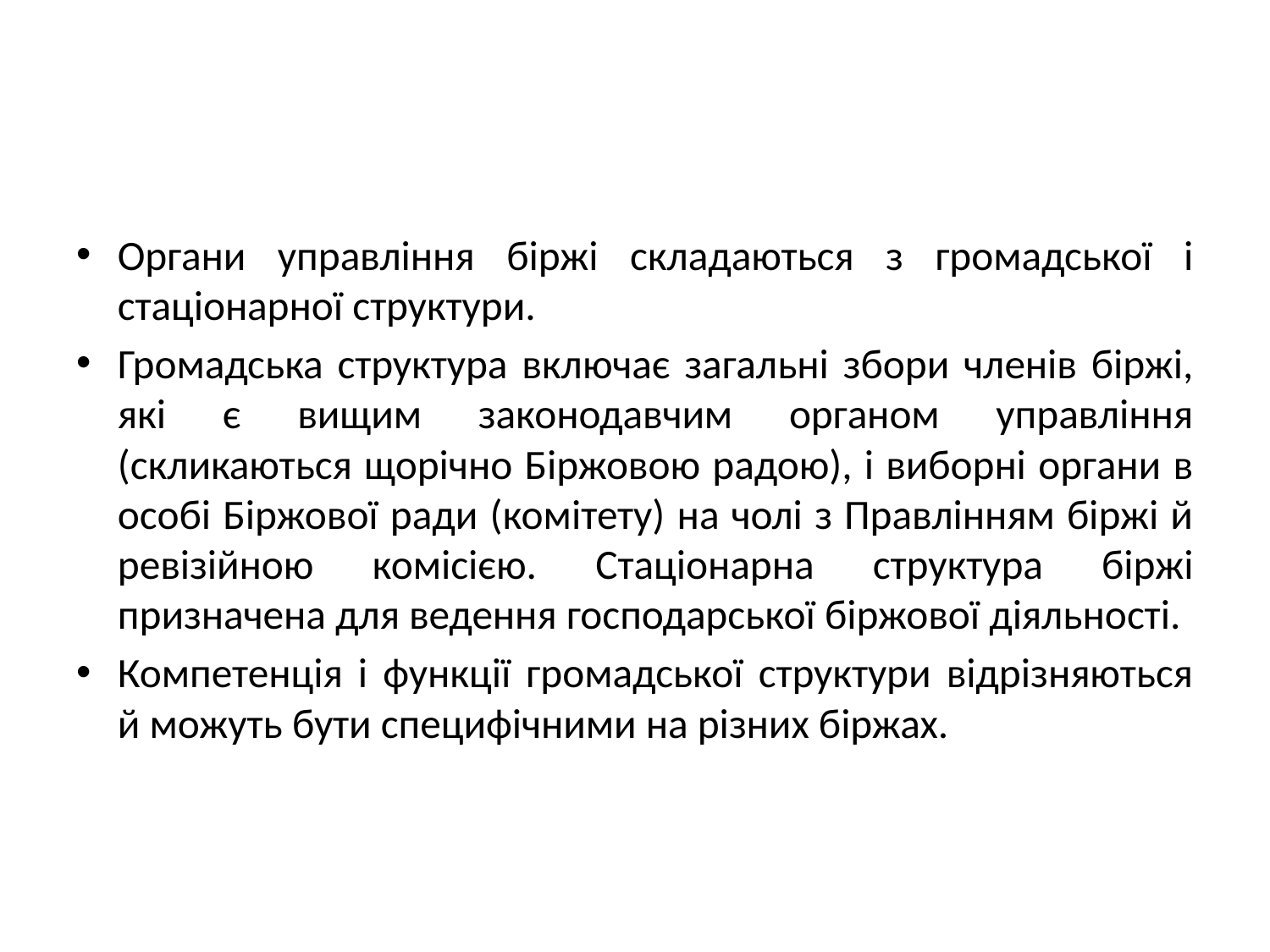

#
Органи управління біржі складаються з громадської і стаціонарної структури.
Громадська структура включає загальні збори членів біржі, які є вищим законодавчим органом управління (скликаються щорічно Біржовою радою), і виборні органи в особі Біржової ради (комітету) на чолі з Правлінням біржі й ревізійною комісією. Стаціонарна структура біржі призначена для ведення господарської біржової діяльності.
Компетенція і функції громадської структури відрізняються й можуть бути специфічними на різних біржах.